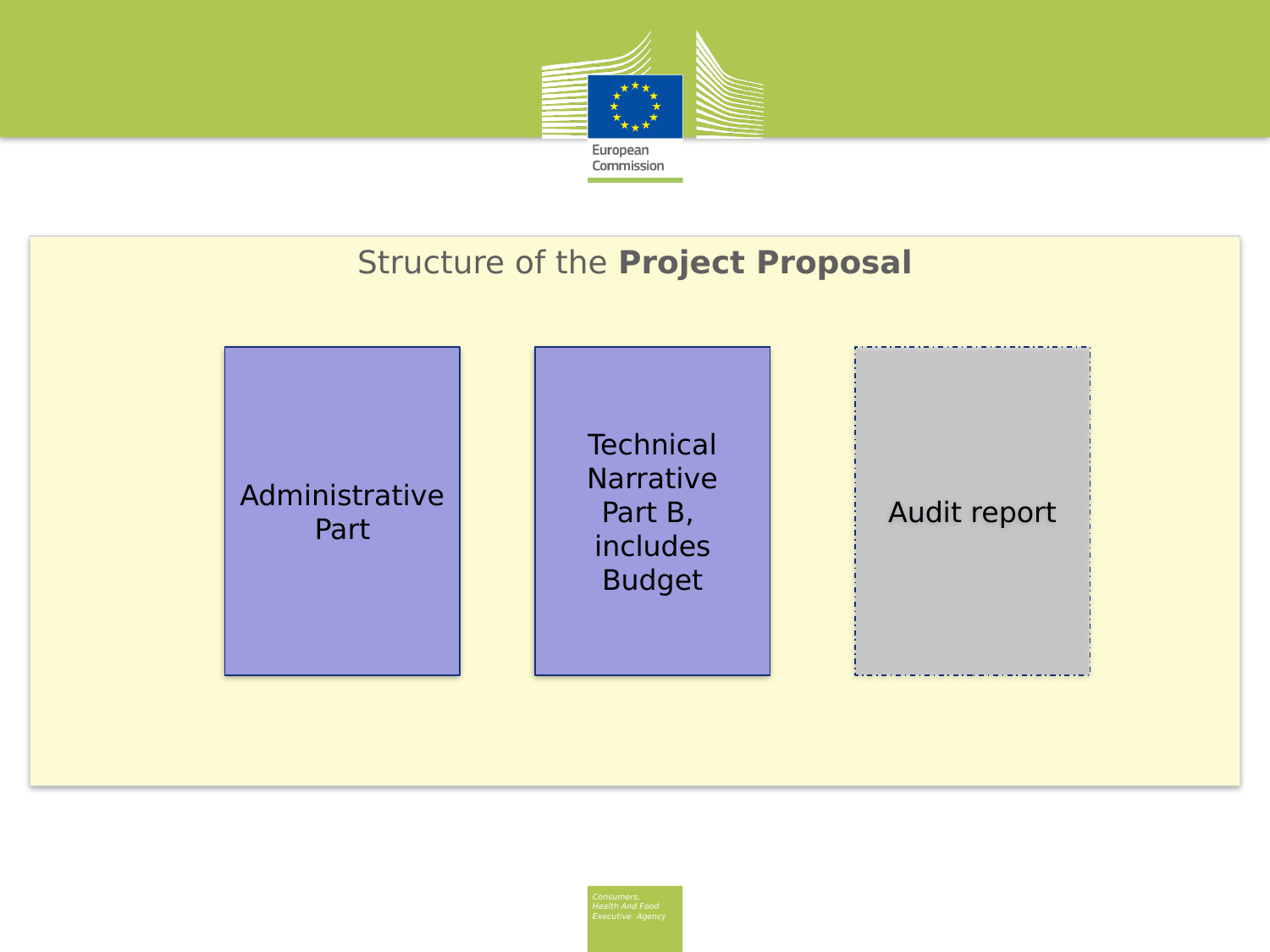

Structure of the Project Proposal
Administrative
Part
Technical Narrative
Part B,
includes Budget
Audit report